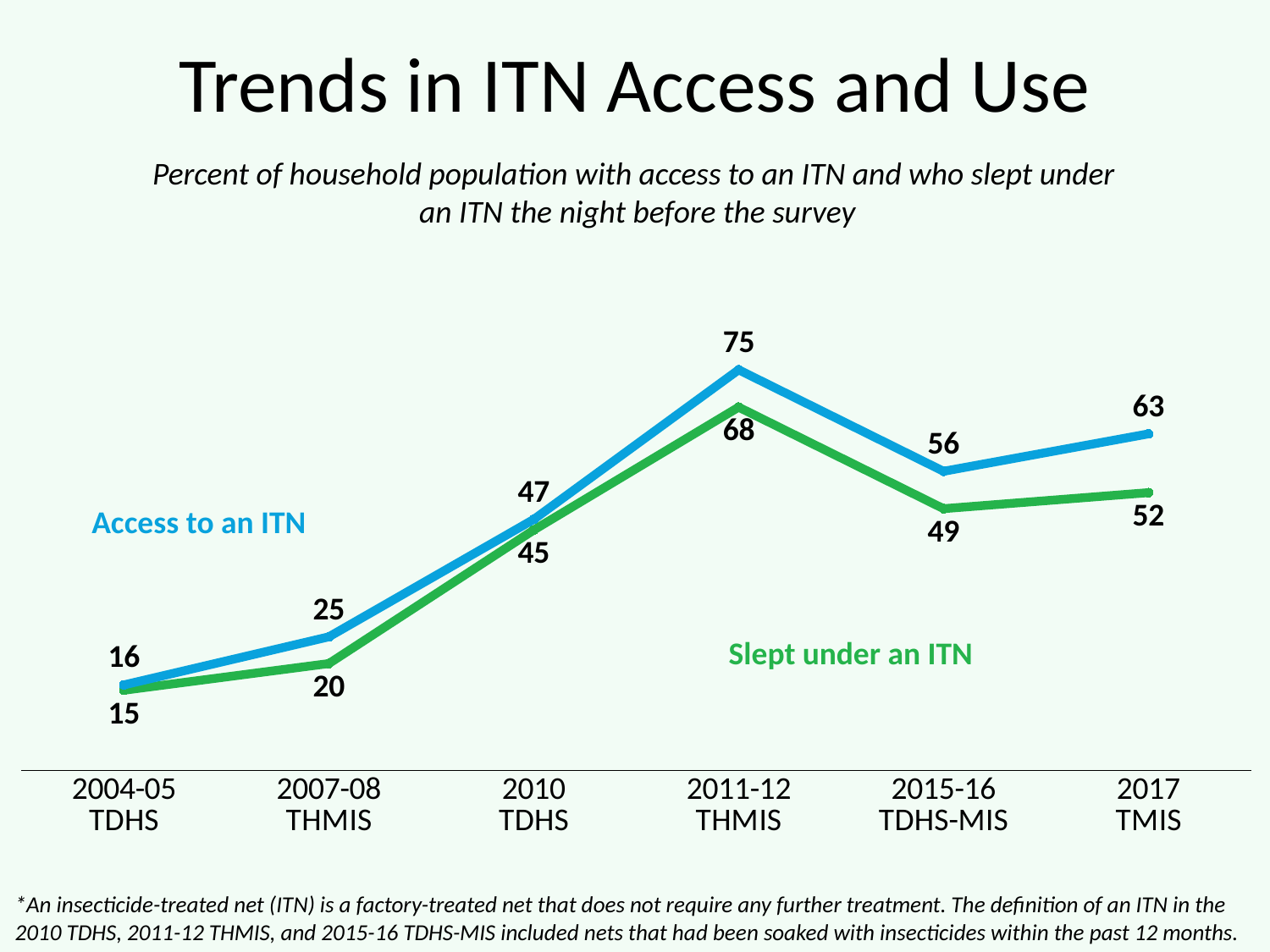

# Trends in ITN Access and Use
Percent of household population with access to an ITN and who slept under
an ITN the night before the survey

### Chart

| Category | 1+ ITN | 1+ ITN for every 2 people |
|---|---|---|
| 2004-05
TDHS | 15.0 | 16.0 |
| 2007-08
THMIS | 20.0 | 25.0 |
| 2010
TDHS | 45.0 | 47.0 |
| 2011-12
THMIS | 68.0 | 75.0 |
| 2015-16
TDHS-MIS | 49.0 | 56.0 |
| 2017
TMIS | 52.0 | 63.0 |
Access to an ITN
Slept under an ITN
*An insecticide-treated net (ITN) is a factory-treated net that does not require any further treatment. The definition of an ITN in the 2010 TDHS, 2011-12 THMIS, and 2015-16 TDHS-MIS included nets that had been soaked with insecticides within the past 12 months.